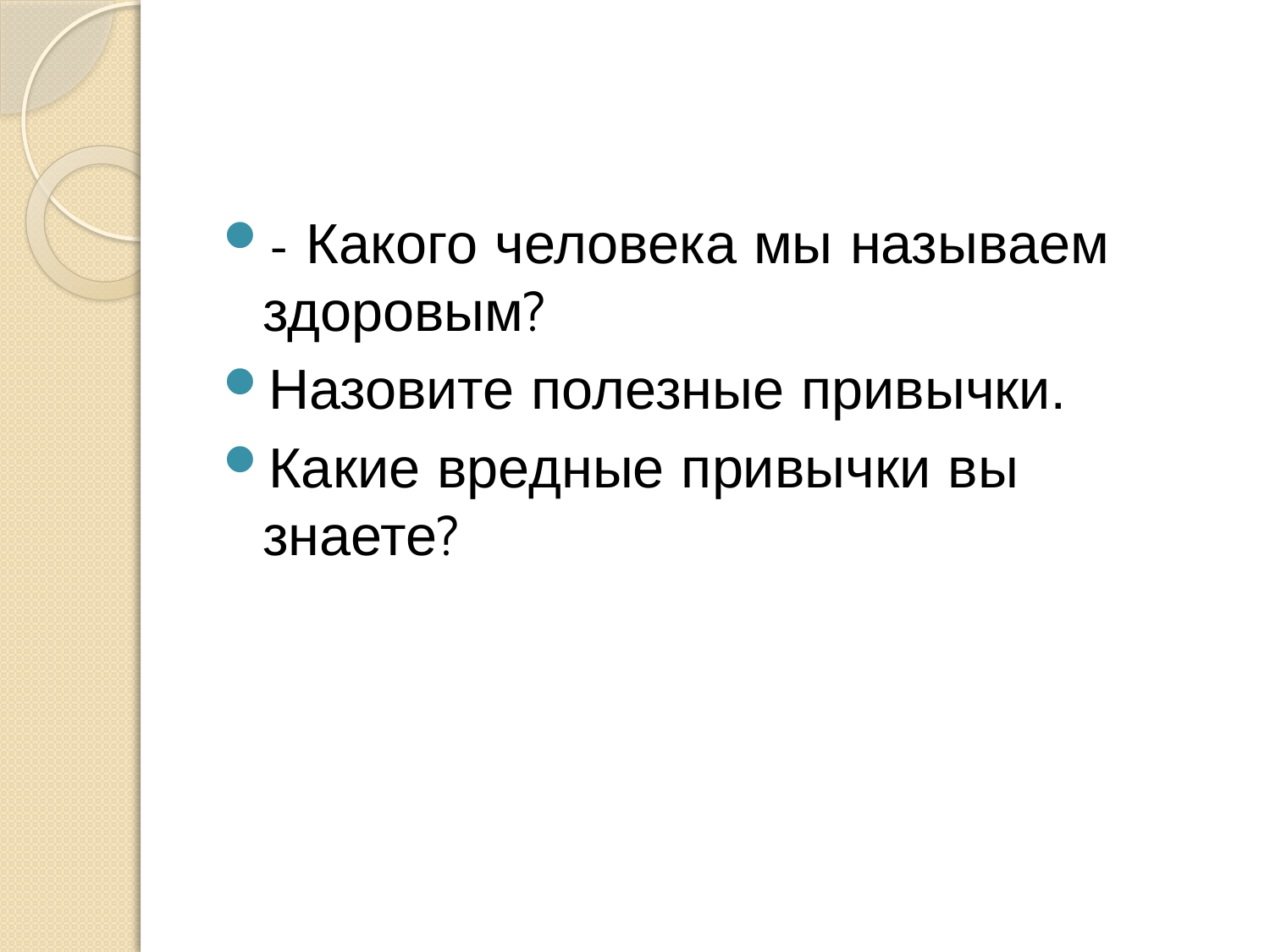

#
- Какого человека мы называем здоровым?
Назовите полезные привычки.
Какие вредные привычки вы знаете?